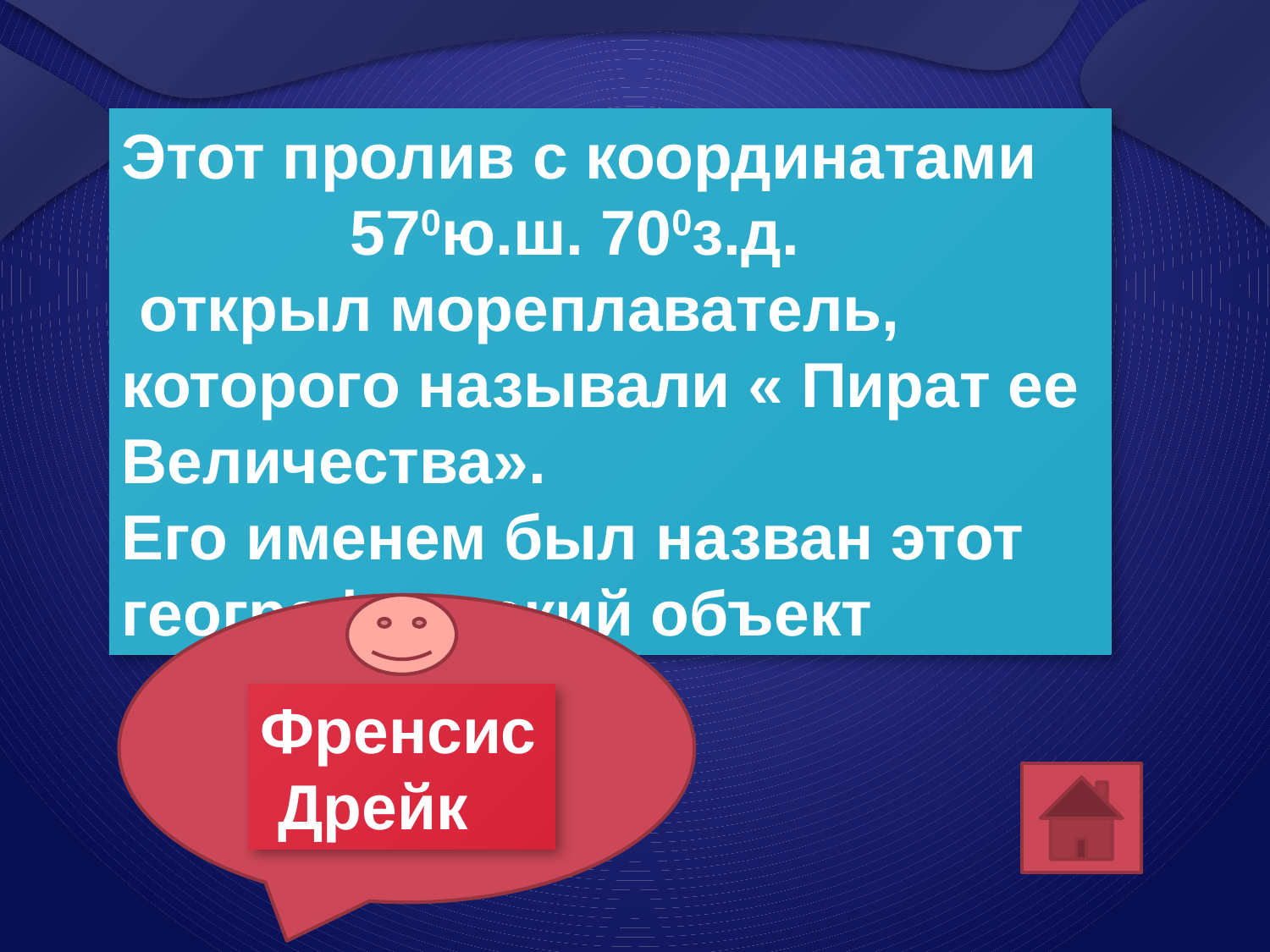

Этот пролив с координатами
             570ю.ш. 700з.д.
 открыл мореплаватель, которого называли « Пират ее Величества».
Его именем был назван этот географический объект

Френсис  Дрейк